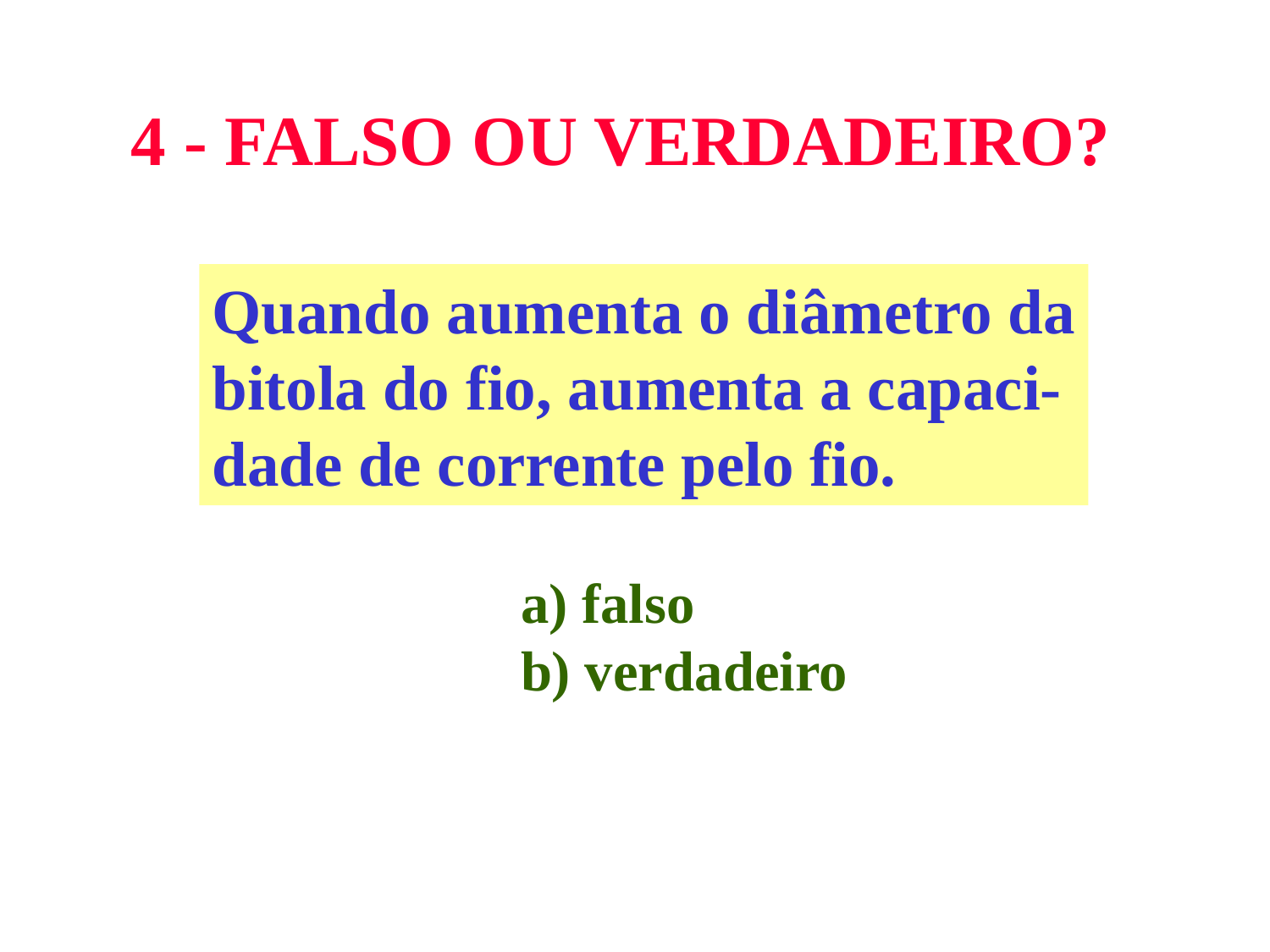

4 - FALSO OU VERDADEIRO?
Quando aumenta o diâmetro da
bitola do fio, aumenta a capaci-
dade de corrente pelo fio.
a) falso
b) verdadeiro